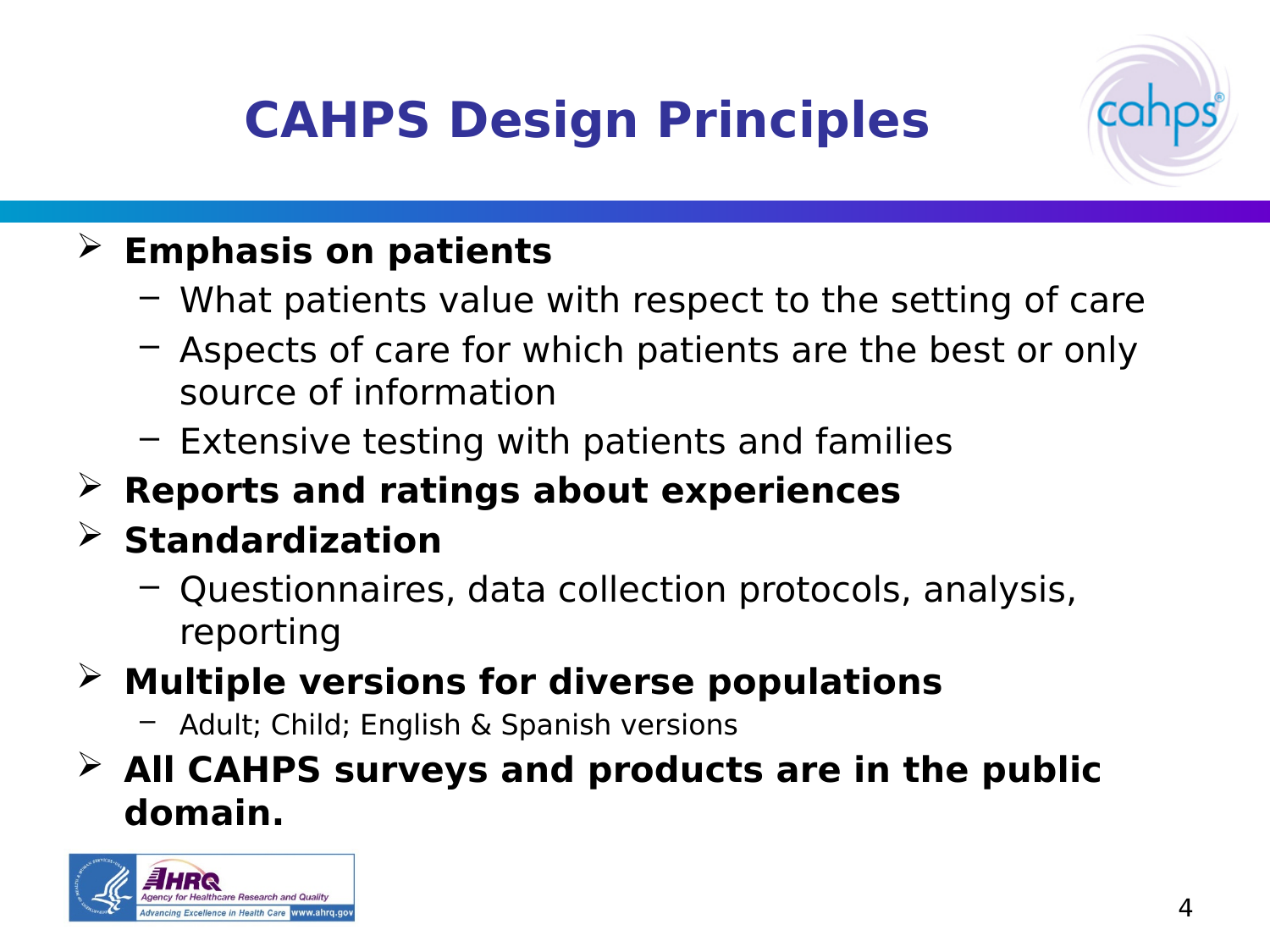

# CAHPS Design Principles
Emphasis on patients
What patients value with respect to the setting of care
Aspects of care for which patients are the best or only source of information
Extensive testing with patients and families
Reports and ratings about experiences
Standardization
Questionnaires, data collection protocols, analysis, reporting
Multiple versions for diverse populations
Adult; Child; English & Spanish versions
All CAHPS surveys and products are in the public domain.
4